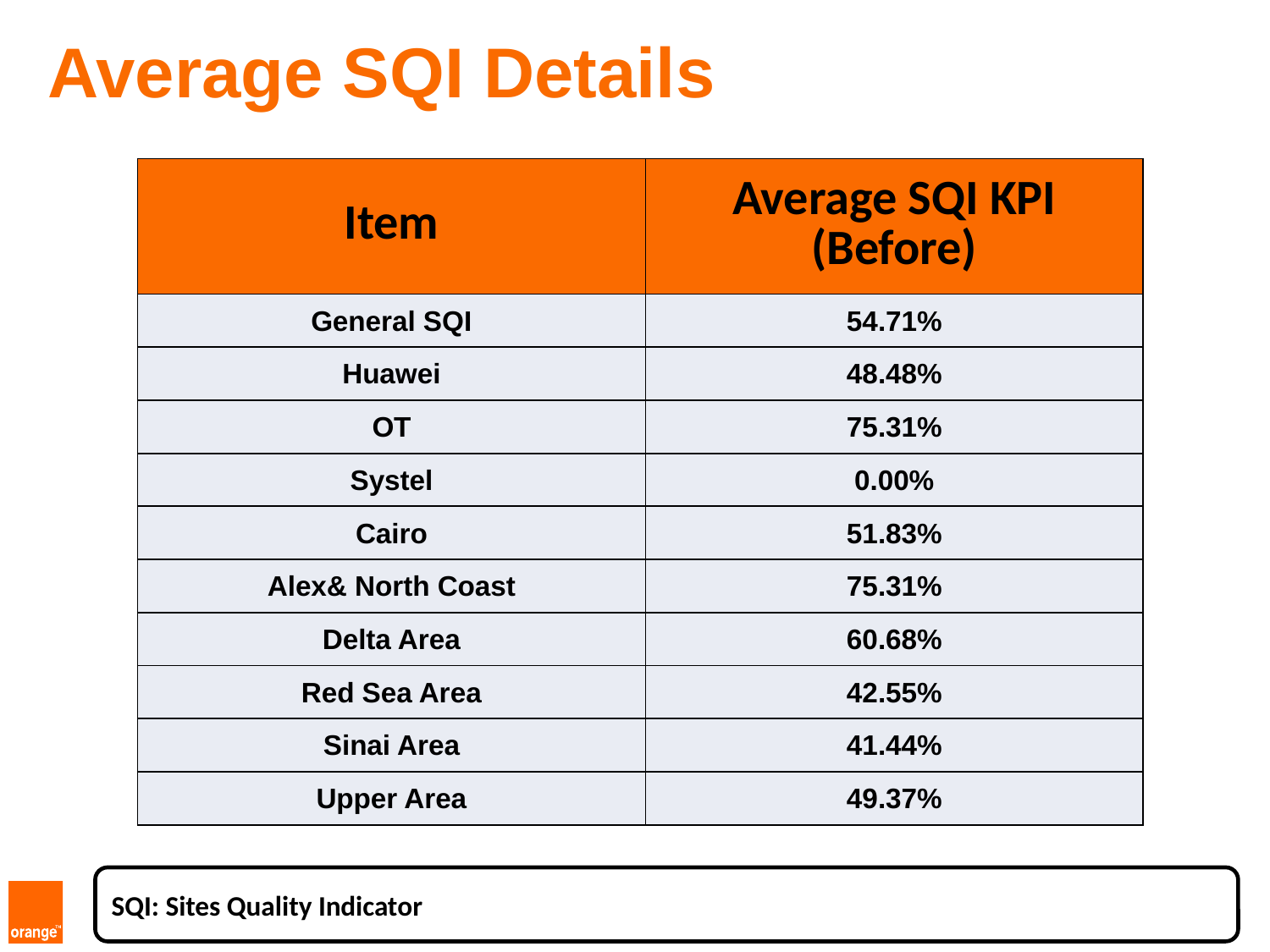

Average SQI Details
| Item | Average SQI KPI (Before) |
| --- | --- |
| General SQI | 54.71% |
| Huawei | 48.48% |
| OT | 75.31% |
| Systel | 0.00% |
| Cairo | 51.83% |
| Alex& North Coast | 75.31% |
| Delta Area | 60.68% |
| Red Sea Area | 42.55% |
| Sinai Area | 41.44% |
| Upper Area | 49.37% |
SQI: Sites Quality Indicator